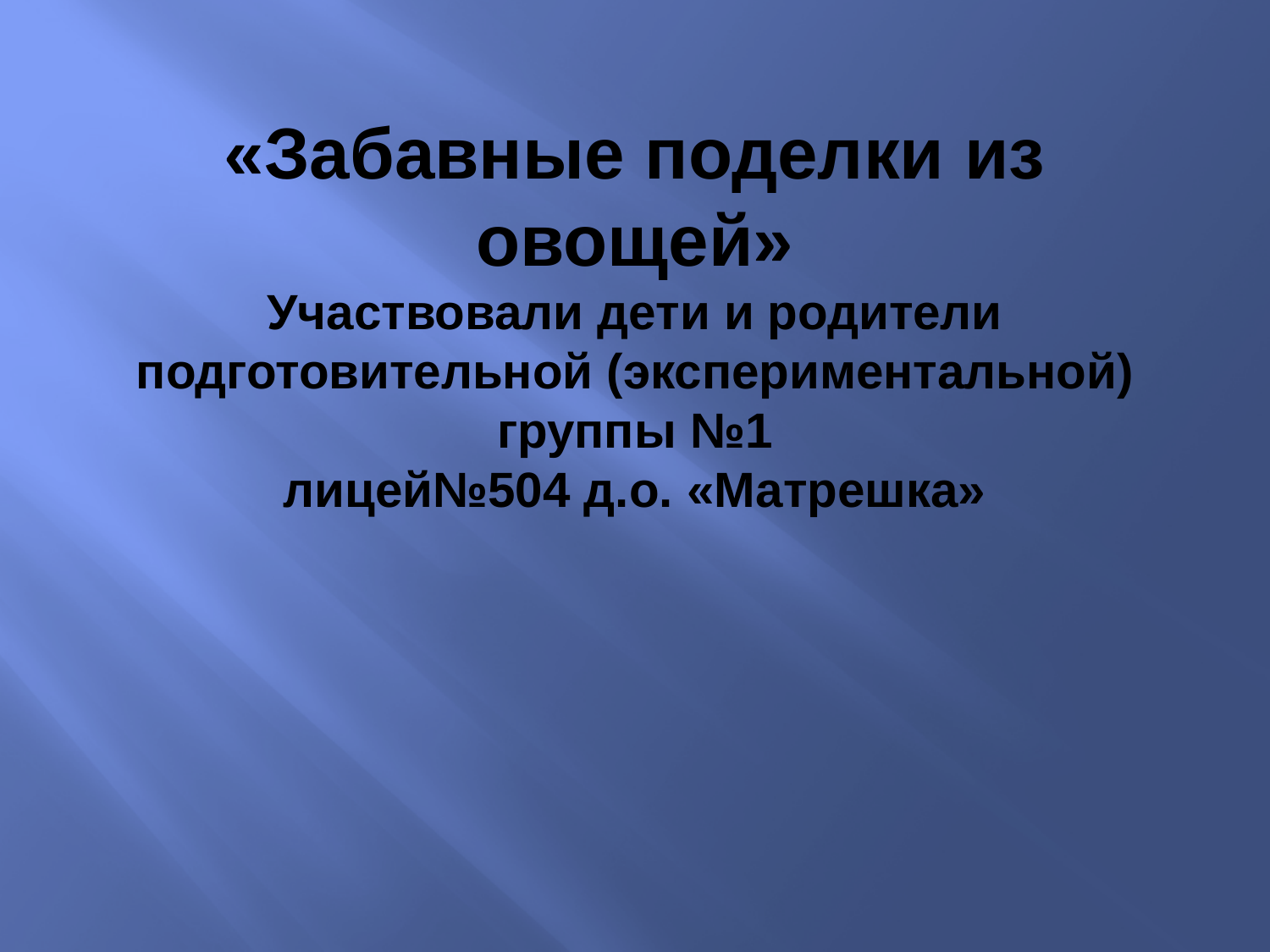

# «Забавные поделки из овощей» Участвовали дети и родители подготовительной (экспериментальной) группы №1 лицей№504 д.о. «Матрешка»